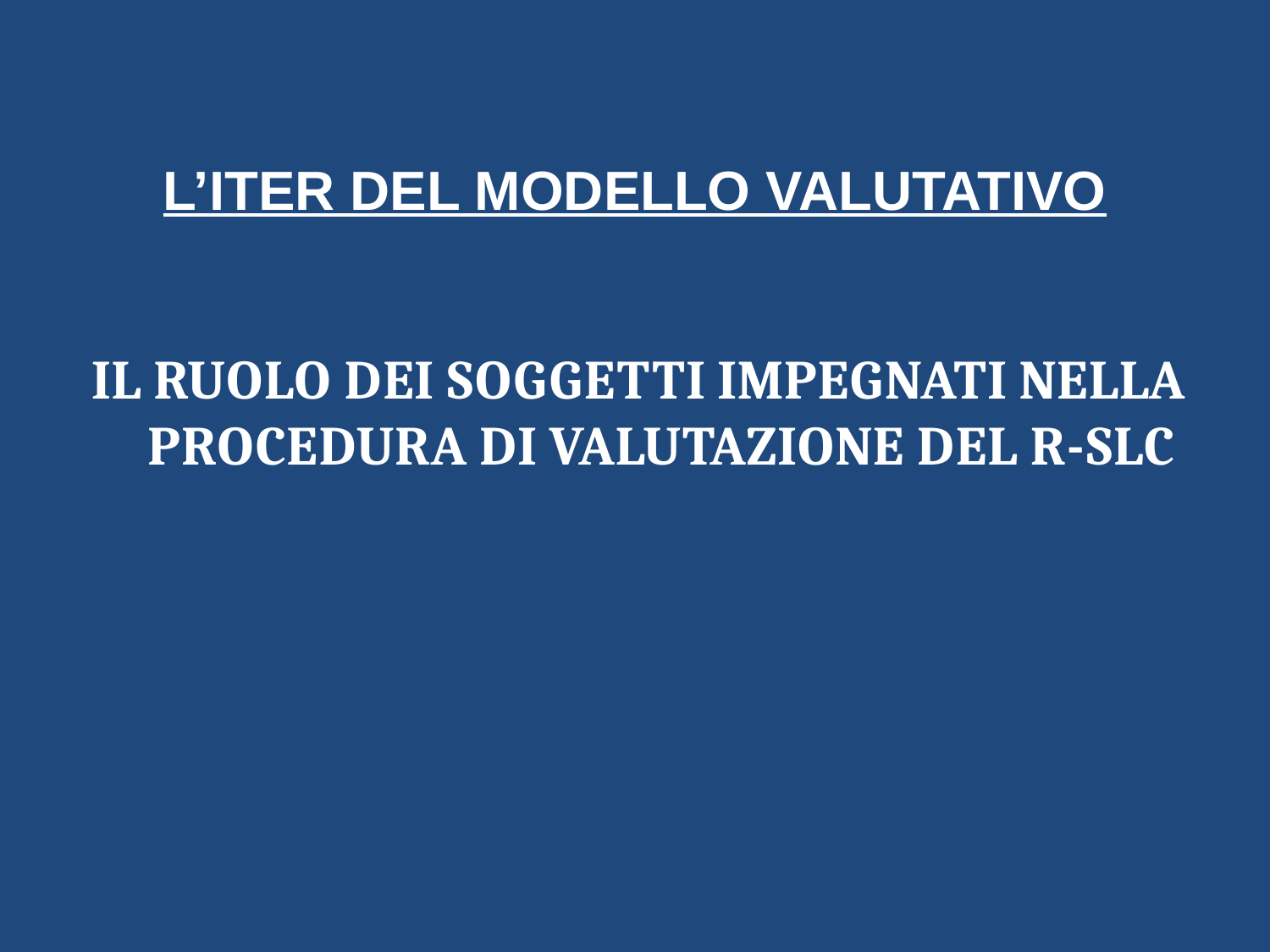

# L’ITER DEL MODELLO VALUTATIVO
IL RUOLO DEI SOGGETTI IMPEGNATI NELLA PROCEDURA DI VALUTAZIONE DEL R-SLC